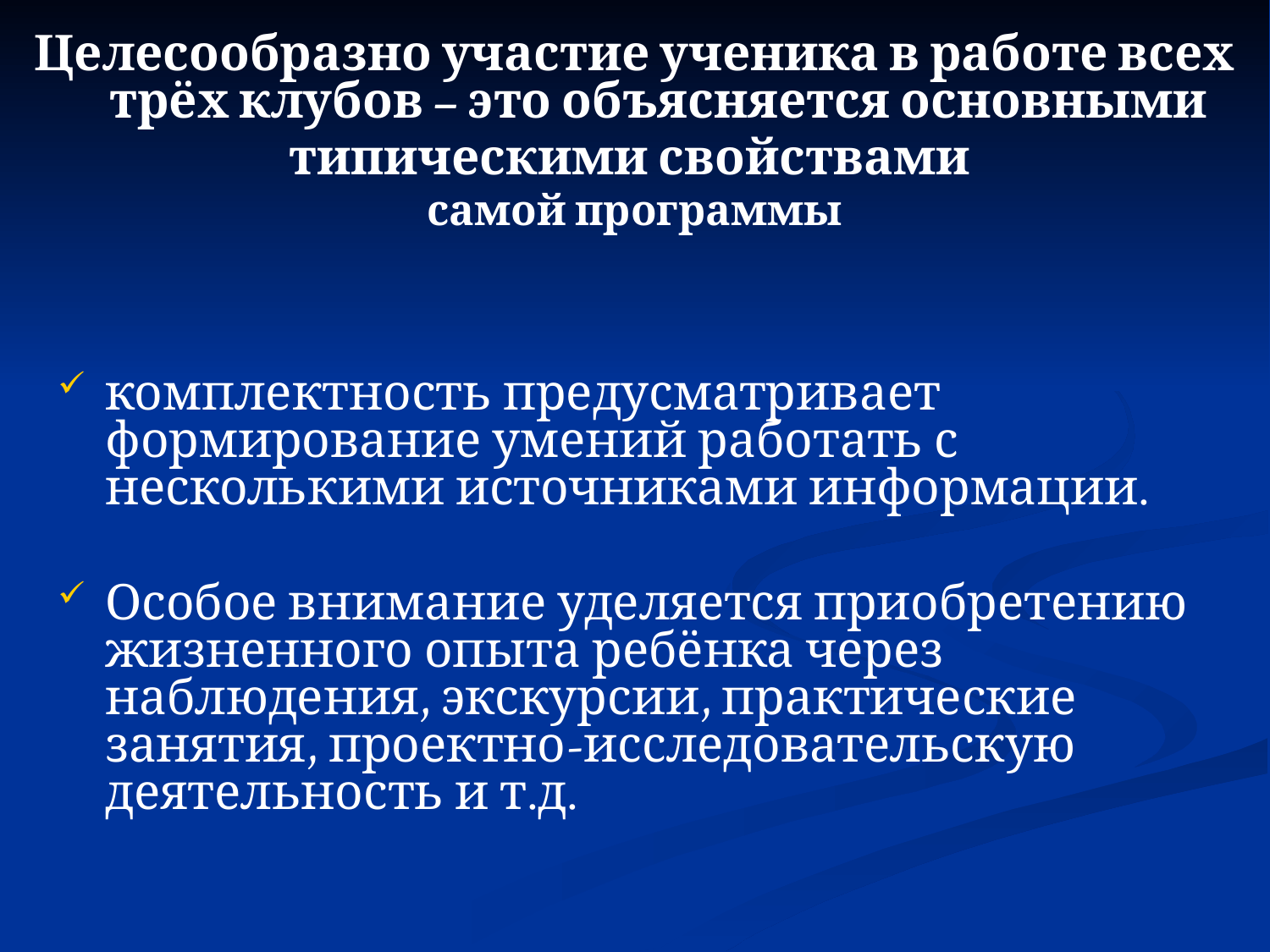

Целесообразно участие ученика в работе всех трёх клубов – это объясняется основными
 типическими свойствами
самой программы

комплектность предусматривает формирование умений работать с несколькими источниками информации.

Особое внимание уделяется приобретению жизненного опыта ребёнка через наблюдения, экскурсии, практические занятия, проектно-исследовательскую деятельность и т.д.